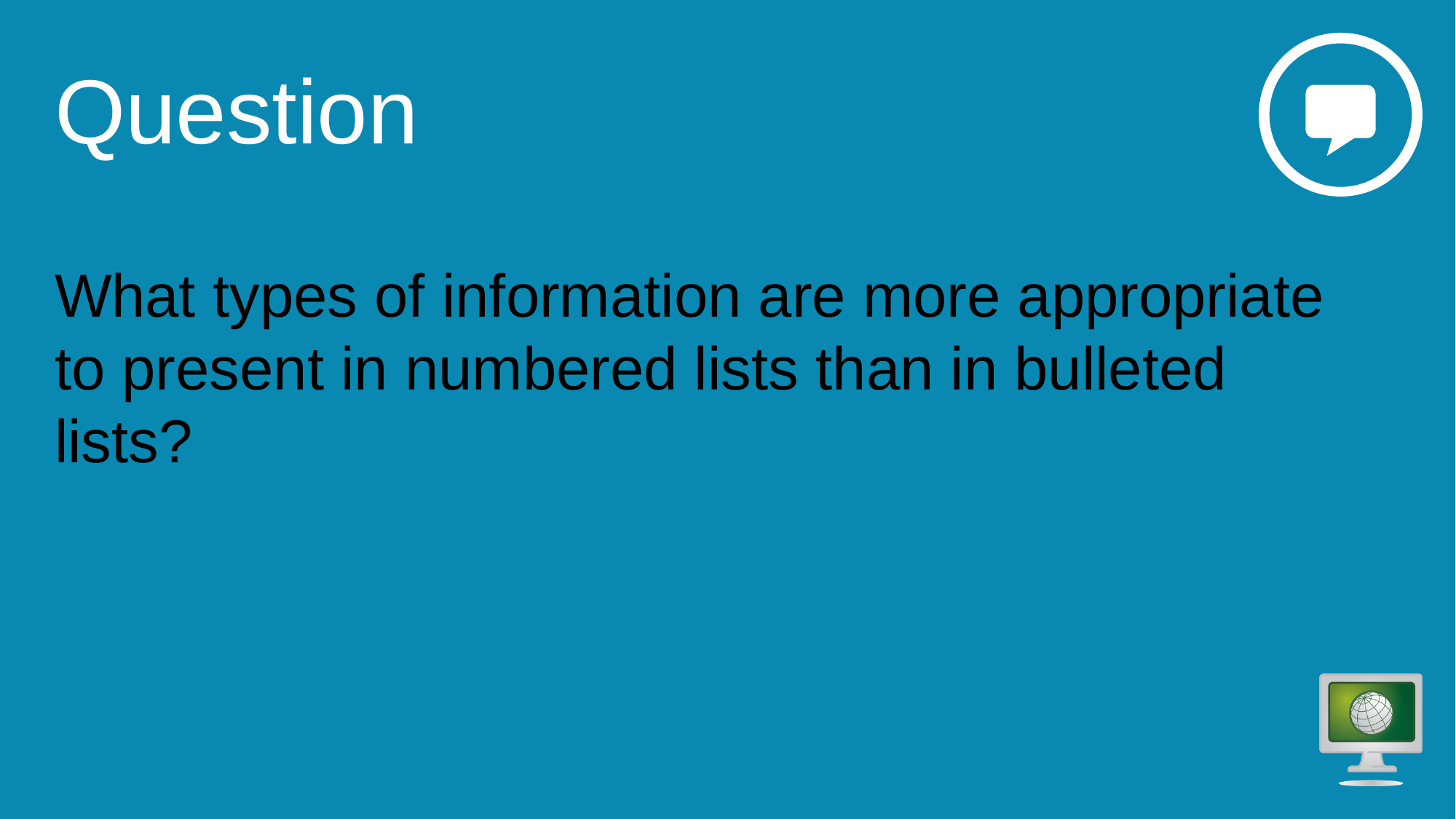

# Question 2
What types of information are more appropriate to present in numbered lists than in bulleted lists?